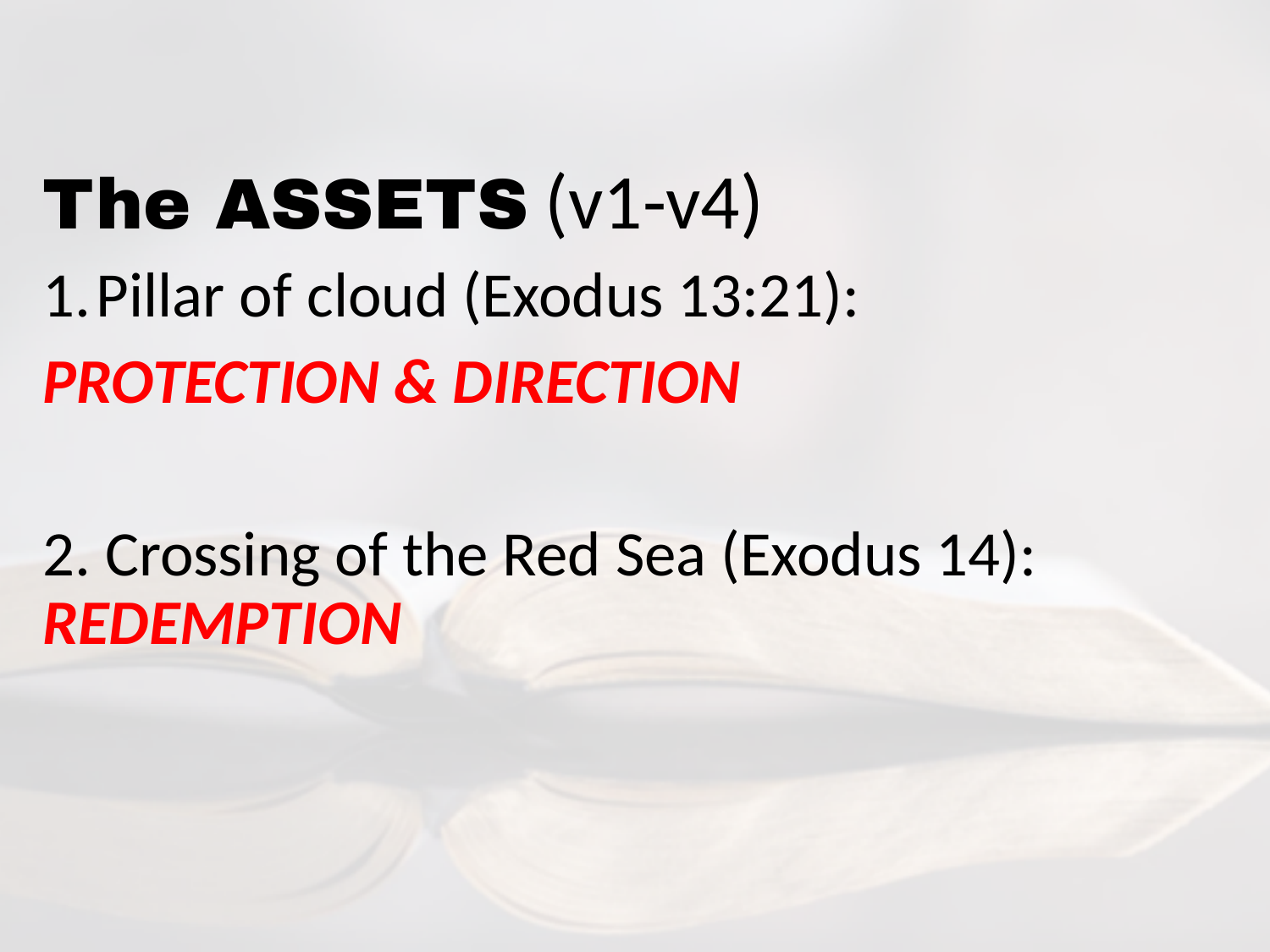

# The ASSETS (v1-v4)
Pillar of cloud (Exodus 13:21):
PROTECTION & DIRECTION

2. Crossing of the Red Sea (Exodus 14): REDEMPTION